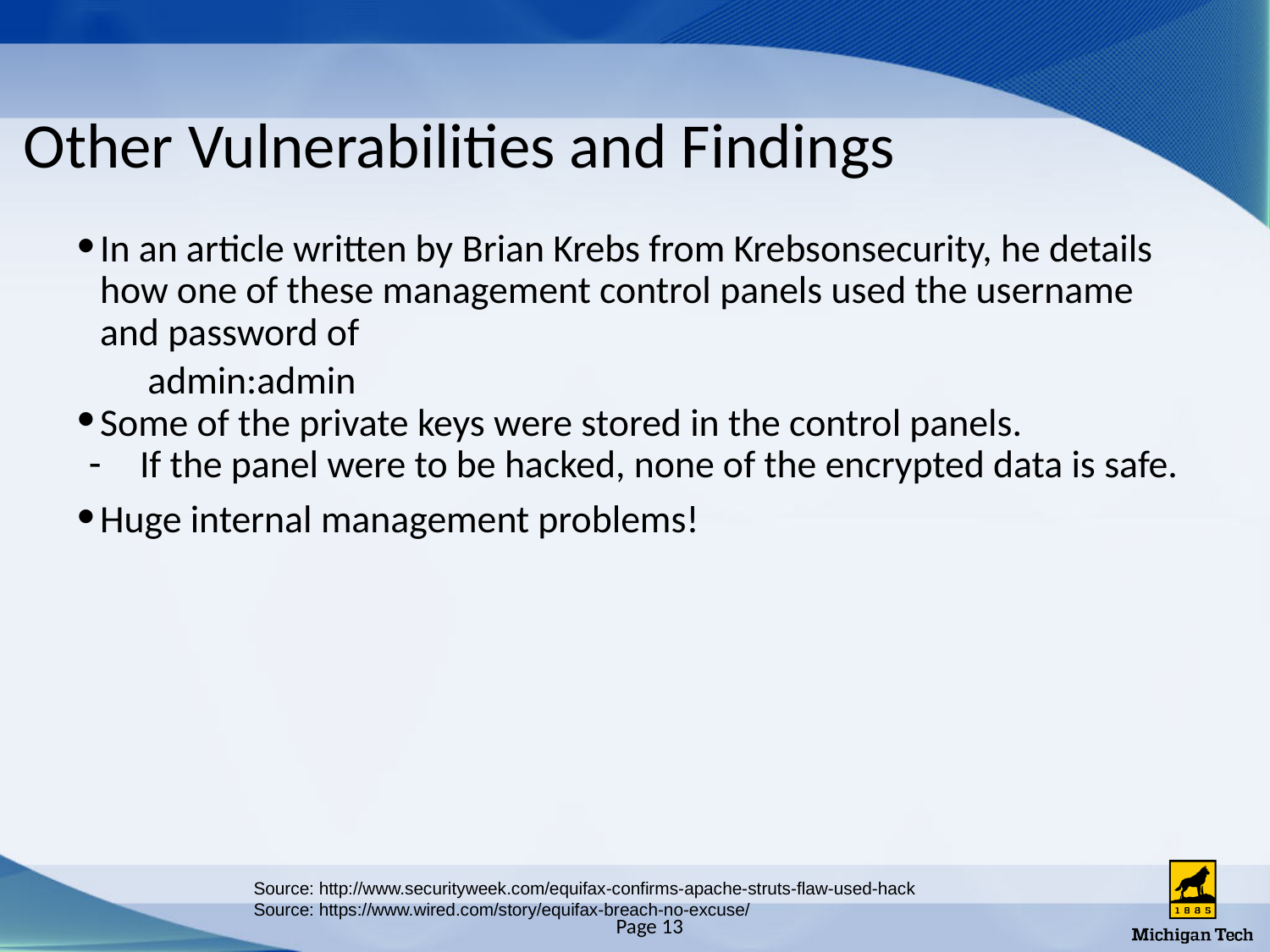

# Other Vulnerabilities and Findings
In an article written by Brian Krebs from Krebsonsecurity, he details how one of these management control panels used the username and password of
admin:admin
Some of the private keys were stored in the control panels.
If the panel were to be hacked, none of the encrypted data is safe.
Huge internal management problems!

Source: http://www.securityweek.com/equifax-confirms-apache-struts-flaw-used-hack
Source: https://www.wired.com/story/equifax-breach-no-excuse/